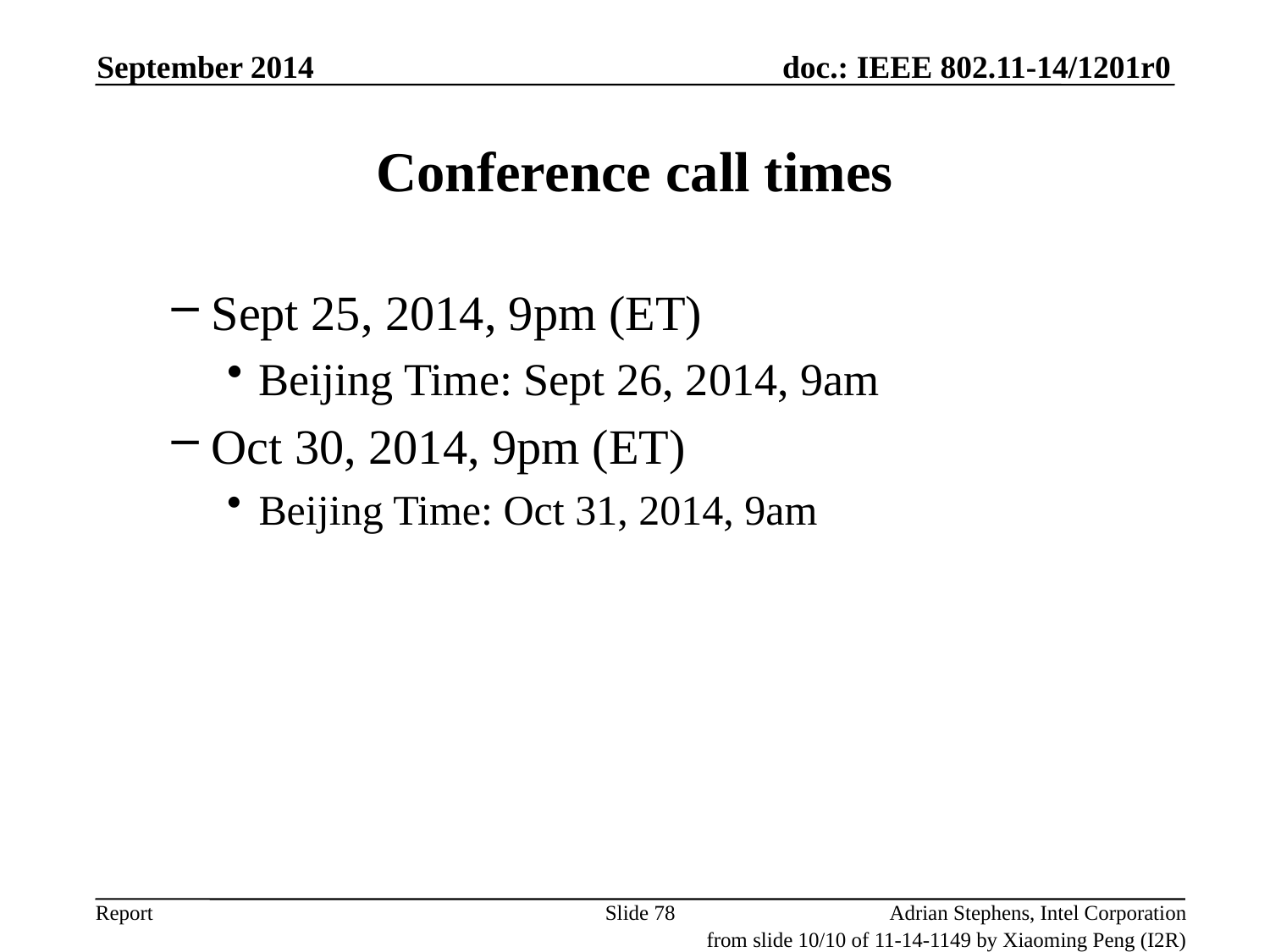

September 2014
# Conference call times
Sept 25, 2014, 9pm (ET)
Beijing Time: Sept 26, 2014, 9am
Oct 30, 2014, 9pm (ET)
Beijing Time: Oct 31, 2014, 9am
Slide 78
Adrian Stephens, Intel Corporation
from slide 10/10 of 11-14-1149 by Xiaoming Peng (I2R)